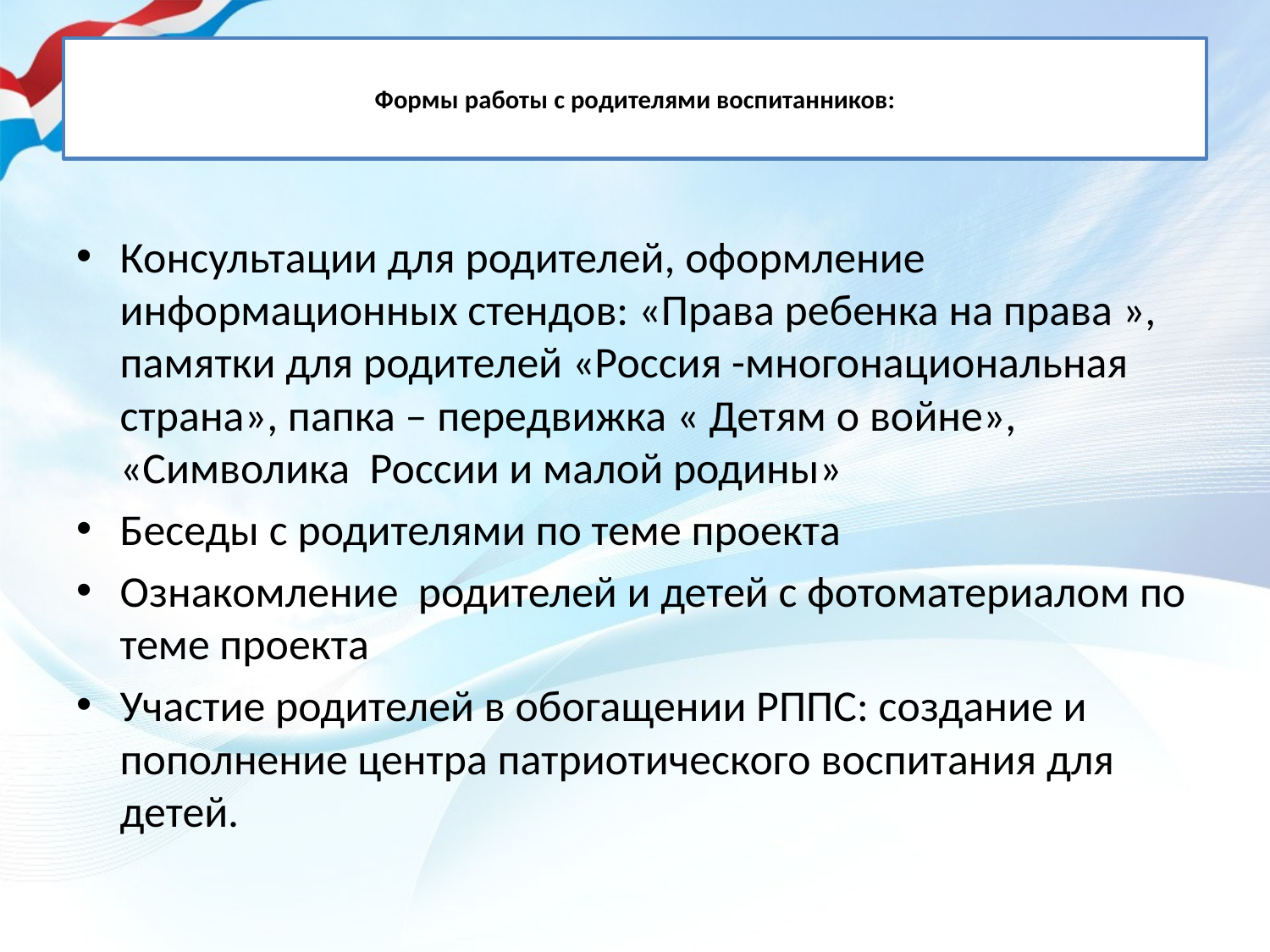

# Формы работы с родителями воспитанников:
Консультации для родителей, оформление информационных стендов: «Права ребенка на права », памятки для родителей «Россия -многонациональная страна», папка – передвижка « Детям о войне», «Символика  России и малой родины»
Беседы с родителями по теме проекта
Ознакомление  родителей и детей с фотоматериалом по теме проекта
Участие родителей в обогащении РППС: создание и пополнение центра патриотического воспитания для детей.